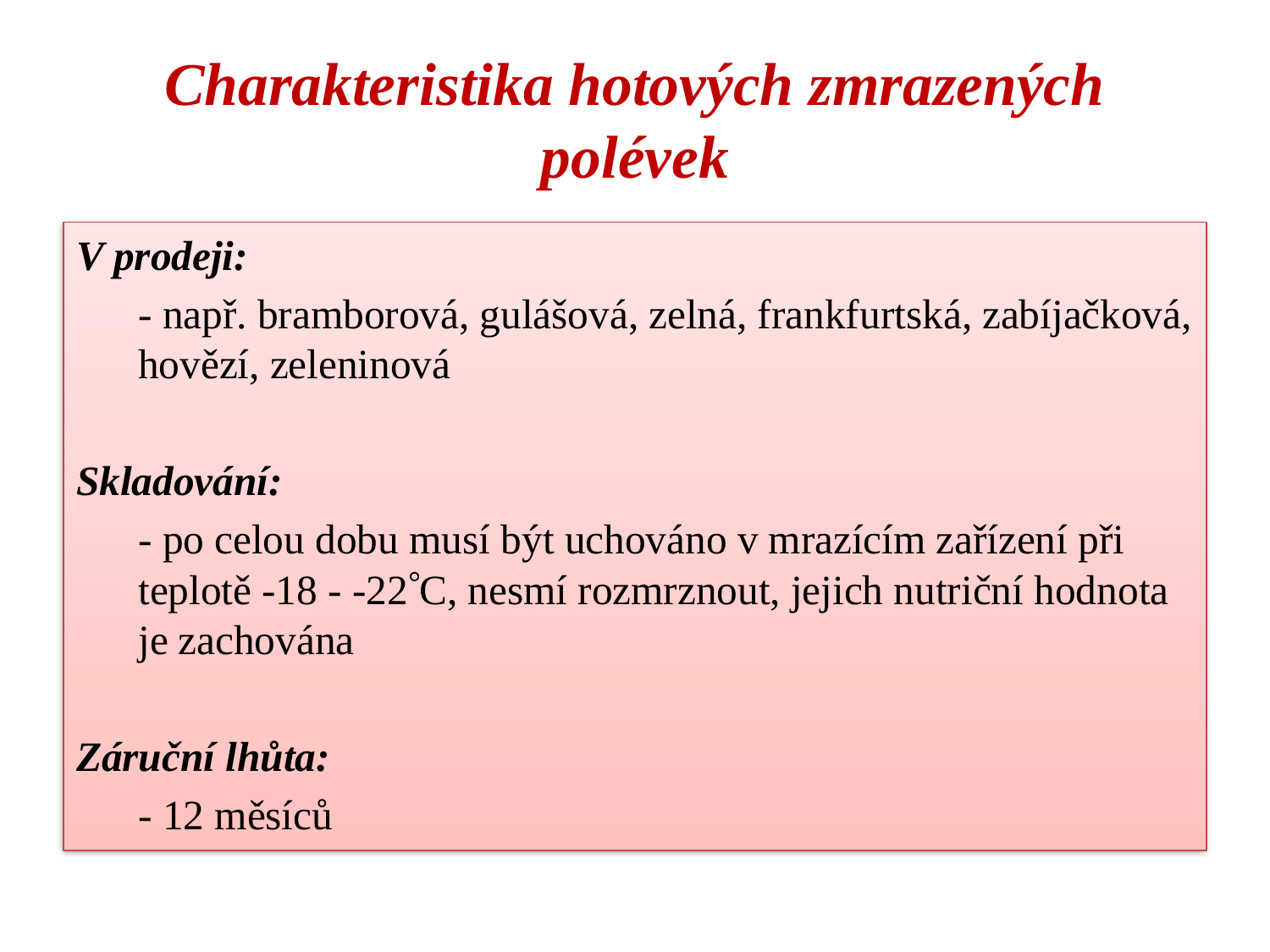

# Charakteristika hotových zmrazených polévek
V prodeji:
	- např. bramborová, gulášová, zelná, frankfurtská, zabíjačková, hovězí, zeleninová

Skladování:
	- po celou dobu musí být uchováno v mrazícím zařízení při teplotě -18 - -22°C, nesmí rozmrznout, jejich nutriční hodnota je zachována

Záruční lhůta:
	- 12 měsíců